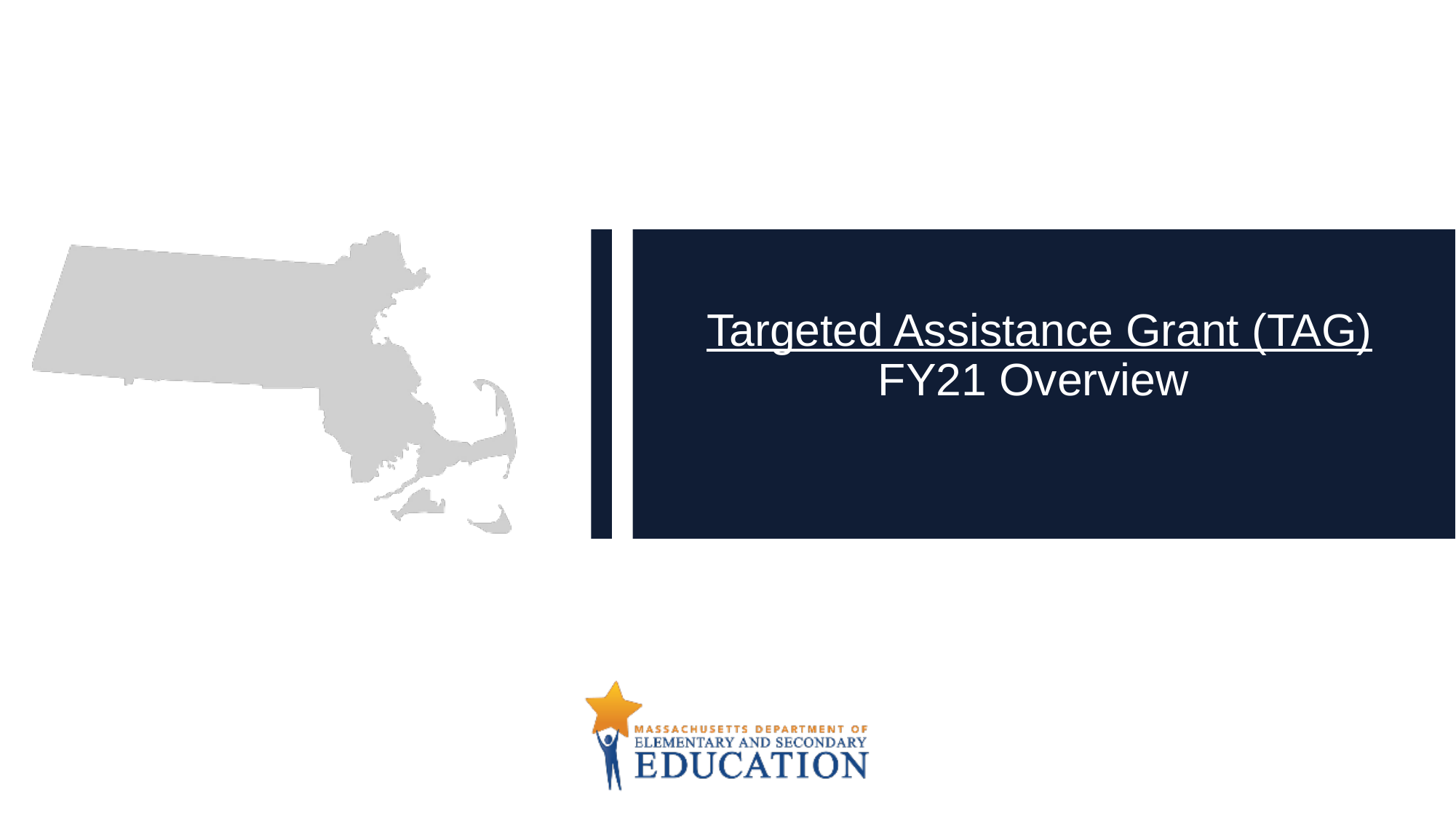

# Targeted Assistance Grant (TAG) FY21 Overview